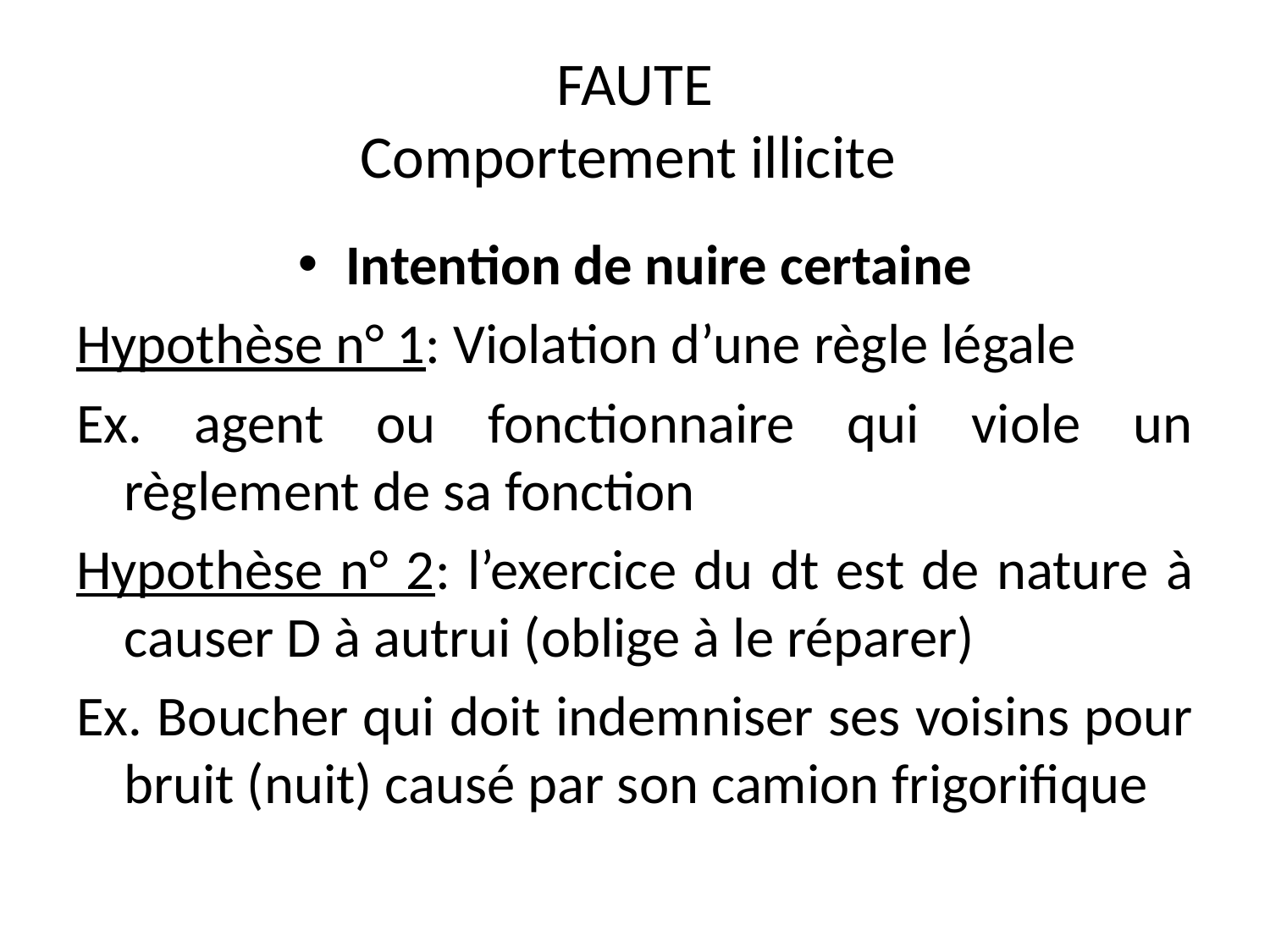

# FAUTE Comportement illicite
Intention de nuire certaine
Hypothèse n° 1: Violation d’une règle légale
Ex. agent ou fonctionnaire qui viole un règlement de sa fonction
Hypothèse n° 2: l’exercice du dt est de nature à causer D à autrui (oblige à le réparer)
Ex. Boucher qui doit indemniser ses voisins pour bruit (nuit) causé par son camion frigorifique